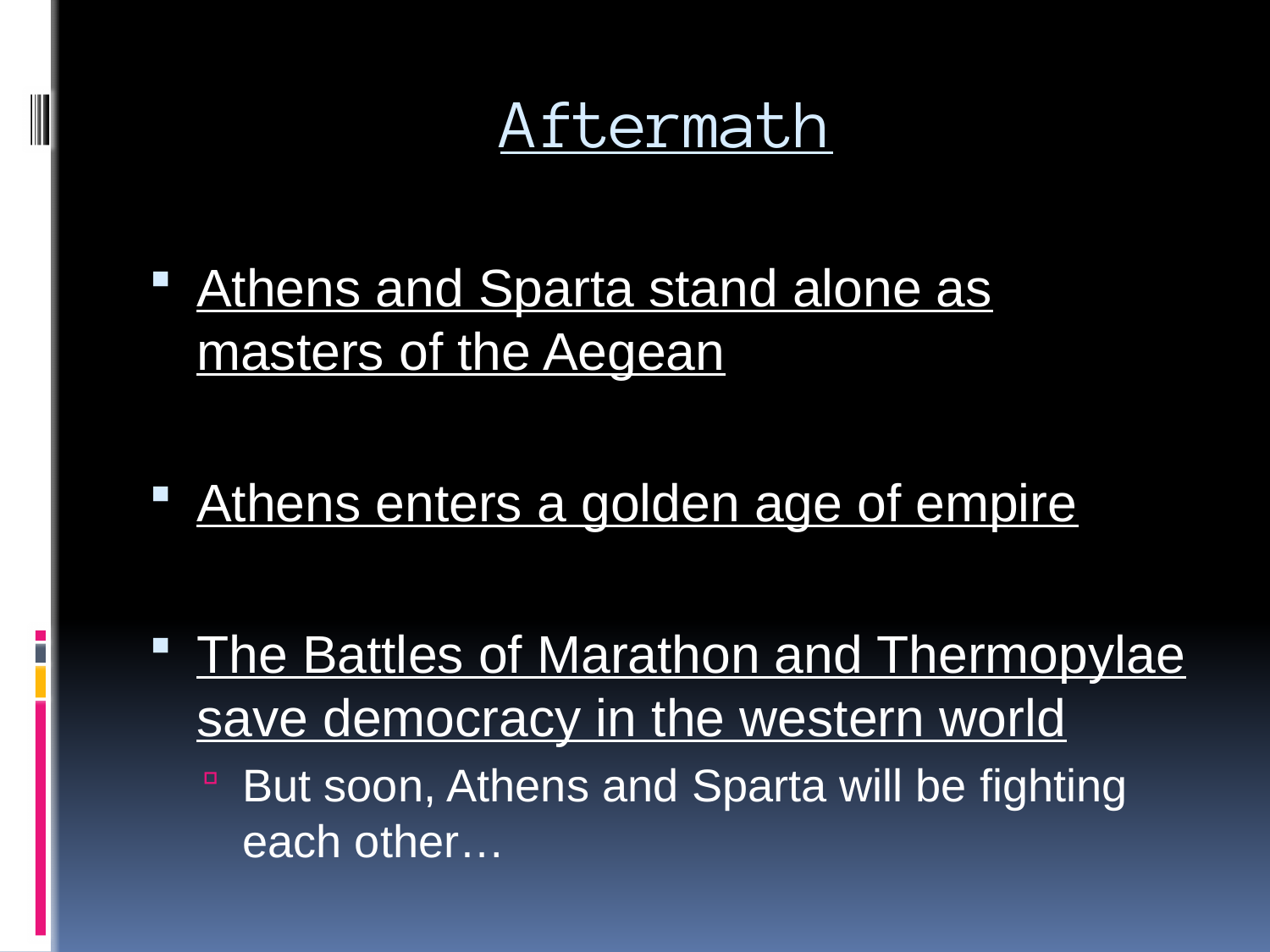

# Aftermath
Athens and Sparta stand alone as masters of the Aegean

Athens enters a golden age of empire

The Battles of Marathon and Thermopylae save democracy in the western world
But soon, Athens and Sparta will be fighting each other…